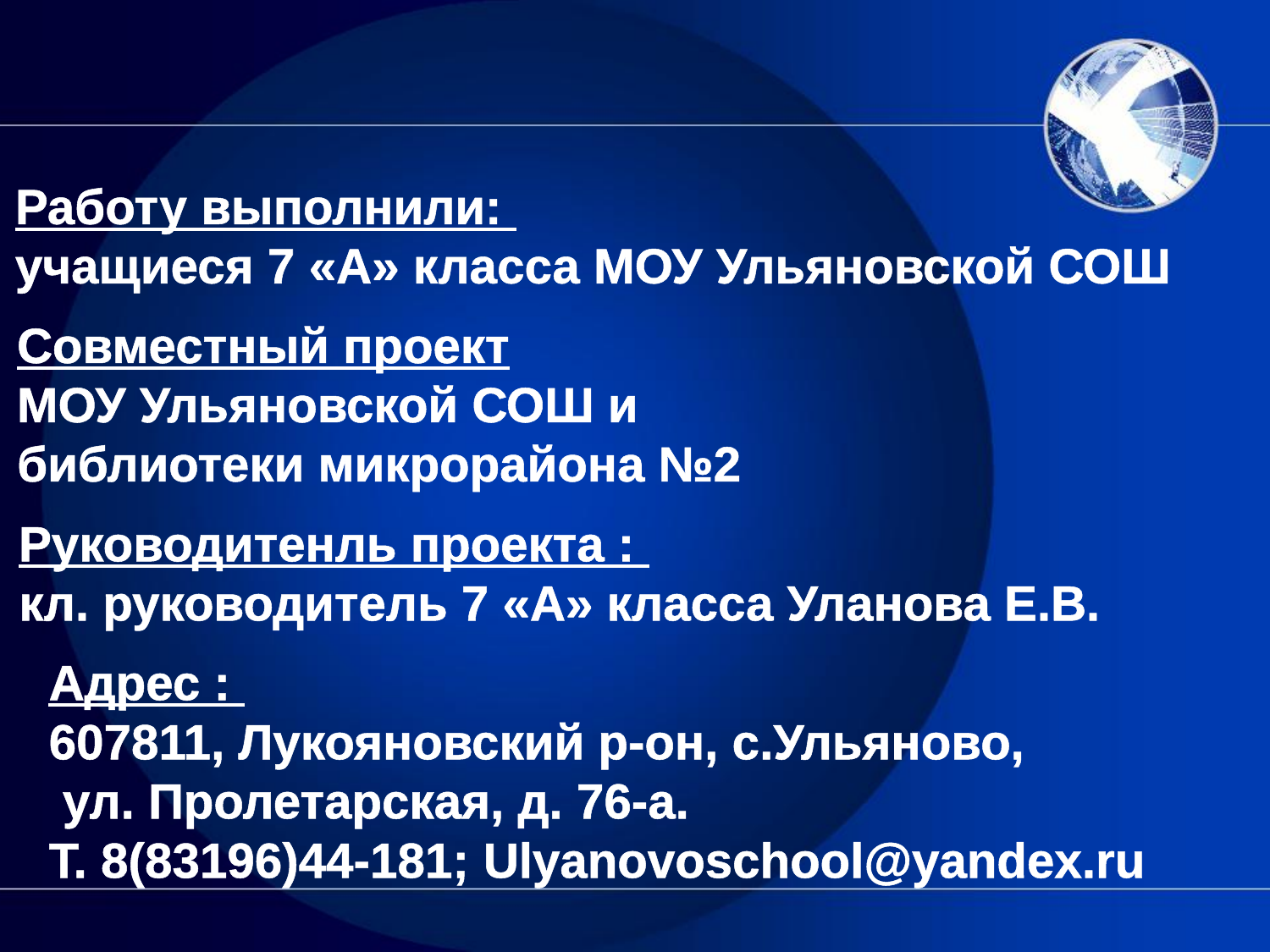

Работу выполнили:
учащиеся 7 «А» класса МОУ Ульяновской СОШ
Совместный проект
МОУ Ульяновской СОШ и
библиотеки микрорайона №2
Руководитенль проекта :
кл. руководитель 7 «А» класса Уланова Е.В.
Адрес :
607811, Лукояновский р-он, с.Ульяново,
 ул. Пролетарская, д. 76-а.
Т. 8(83196)44-181; Ulyanovoschool@yandex.ru